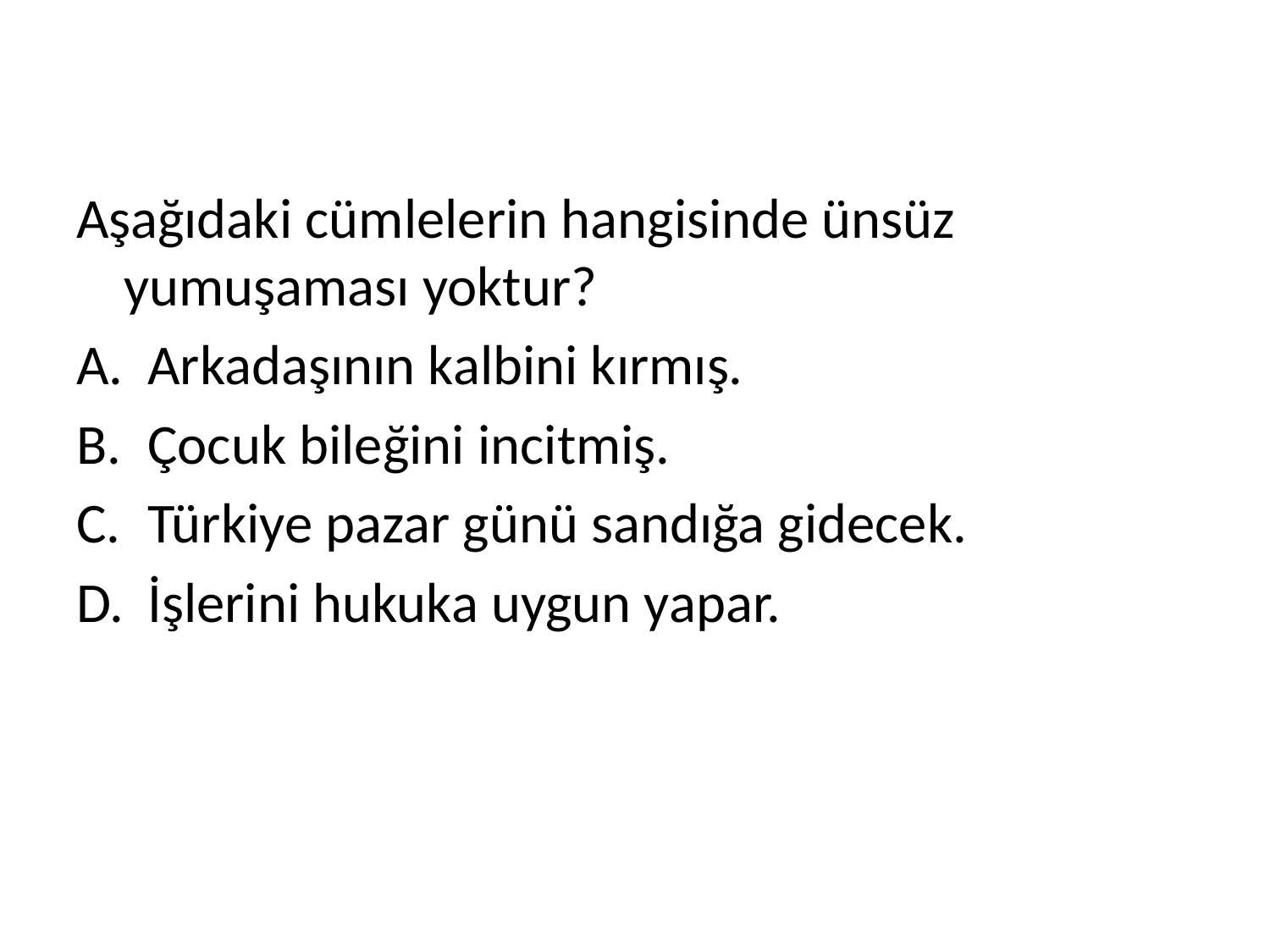

Aşağıdaki cümlelerin hangisinde ünsüz yumuşaması yoktur?
Arkadaşının kalbini kırmış.
Çocuk bileğini incitmiş.
Türkiye pazar günü sandığa gidecek.
İşlerini hukuka uygun yapar.